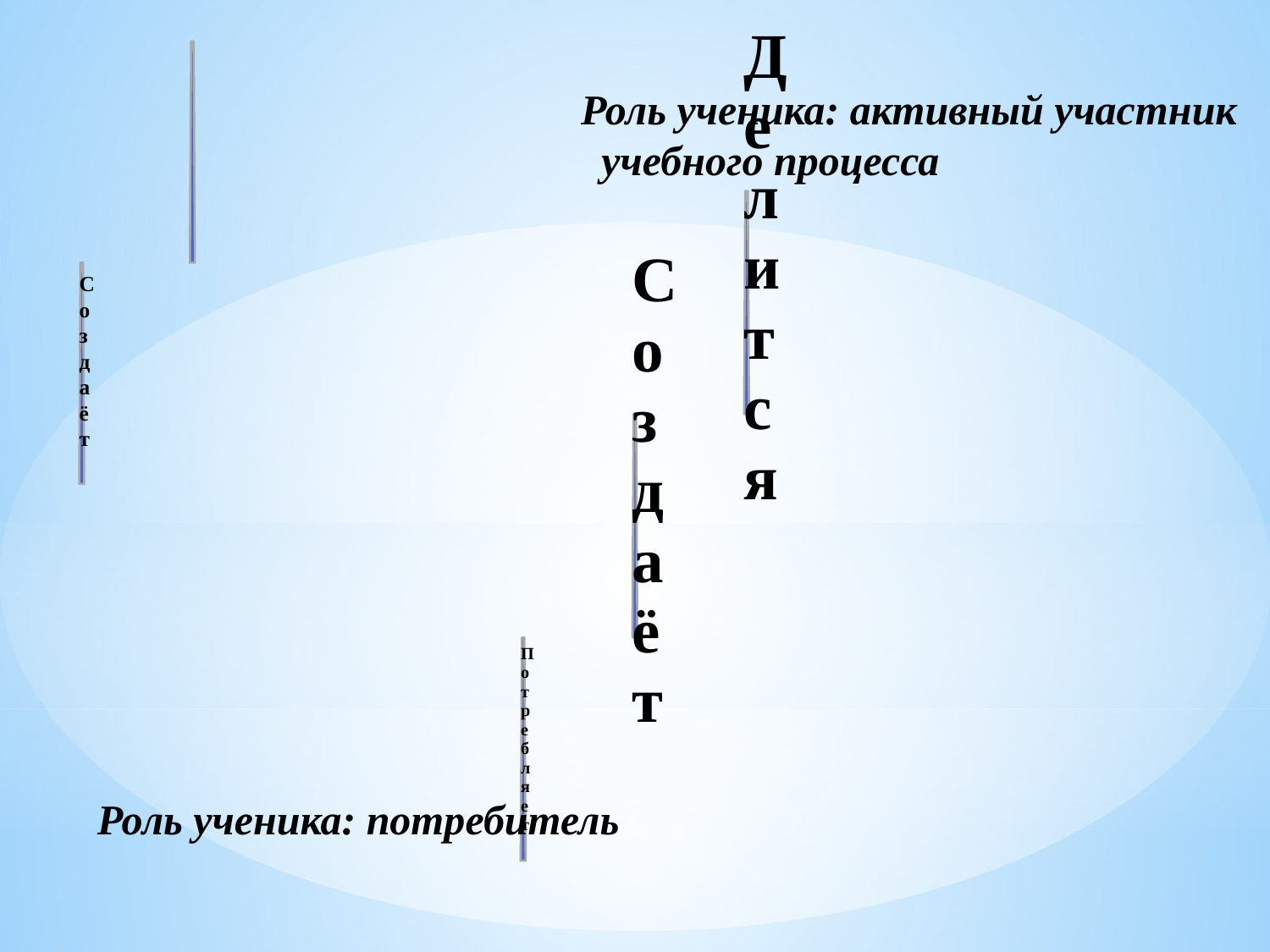

Создаёт
Потребляет
      Роль ученика: активный участник
       учебного процесса
Создаёт
Потребляет
Роль ученика: потребитель